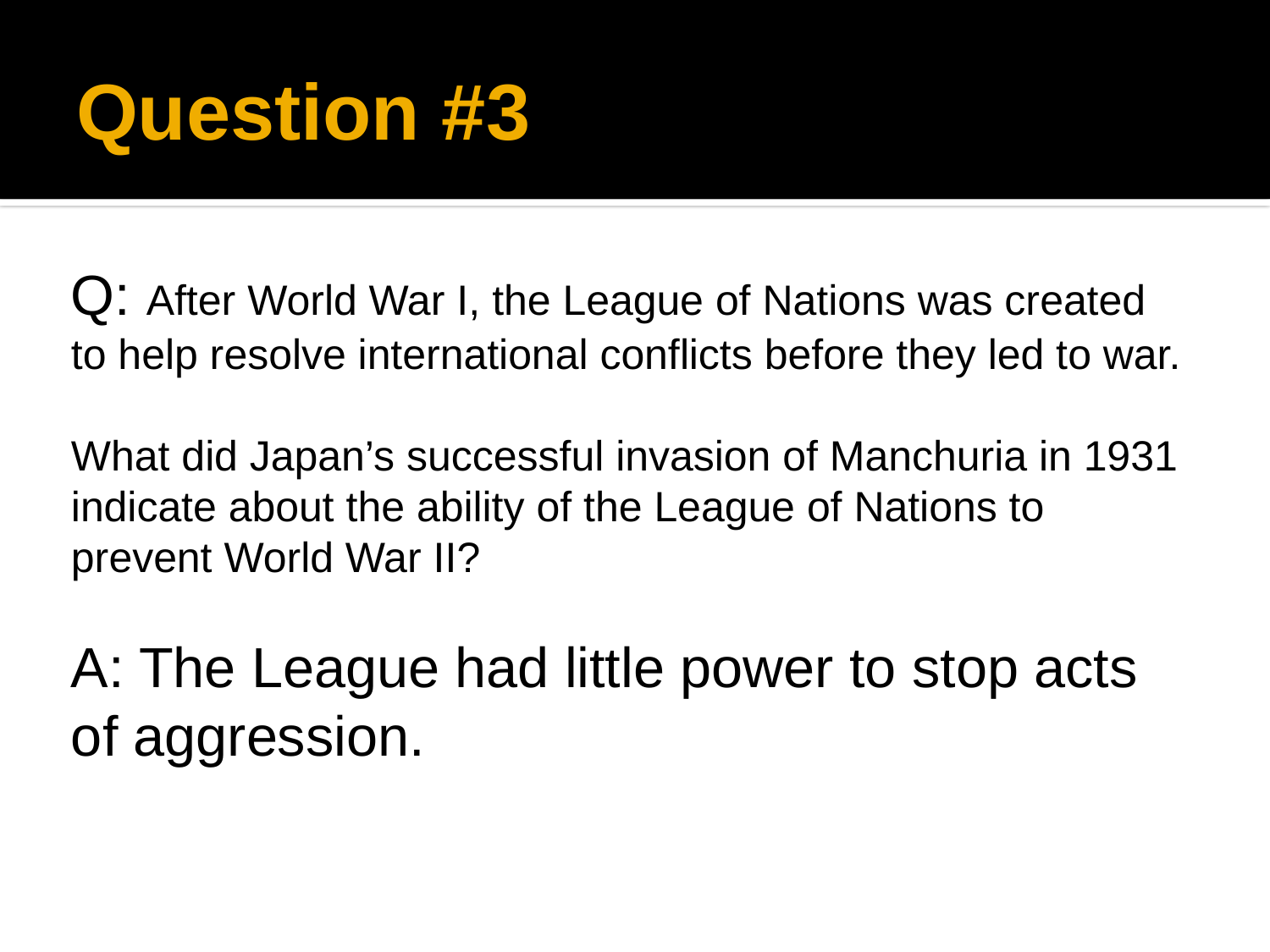

# Question #3
Q: After World War I, the League of Nations was created to help resolve international conflicts before they led to war.

What did Japan’s successful invasion of Manchuria in 1931 indicate about the ability of the League of Nations to prevent World War II?

A: The League had little power to stop acts of aggression.